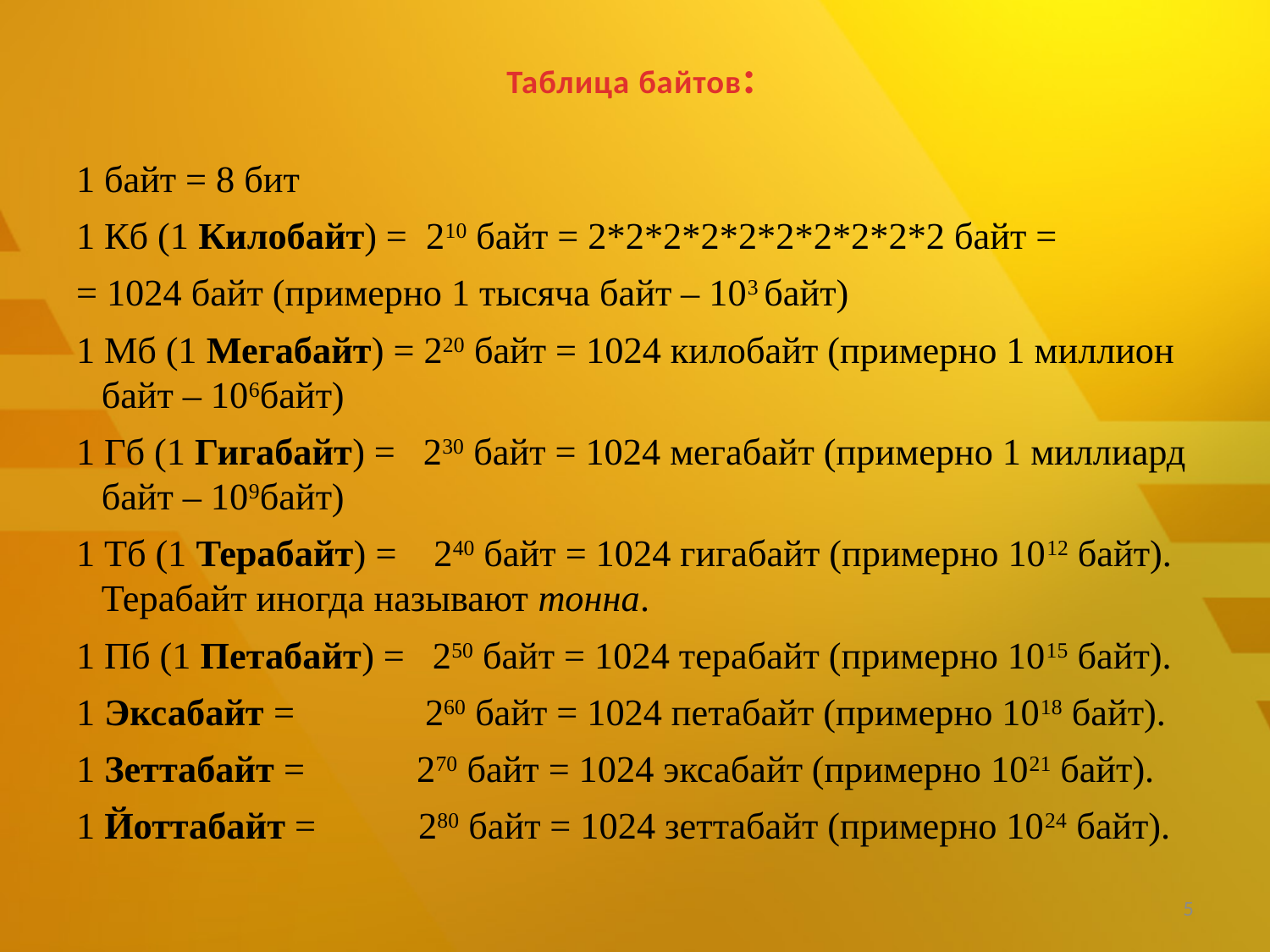

# Таблица байтов:
1 байт = 8 бит
1 Кб (1 Килобайт) =  210 байт = 2*2*2*2*2*2*2*2*2*2 байт =
= 1024 байт (примерно 1 тысяча байт – 103 байт)
1 Мб (1 Мегабайт) = 220 байт = 1024 килобайт (примерно 1 миллион байт – 106байт)
1 Гб (1 Гигабайт) =   230 байт = 1024 мегабайт (примерно 1 миллиард байт – 109байт)
1 Тб (1 Терабайт) =    240 байт = 1024 гигабайт (примерно 1012 байт). Терабайт иногда называют тонна.
1 Пб (1 Петабайт) =   250 байт = 1024 терабайт (примерно 1015 байт).
1 Эксабайт =              260 байт = 1024 петабайт (примерно 1018 байт).
1 Зеттабайт =            270 байт = 1024 эксабайт (примерно 1021 байт).
1 Йоттабайт =           280 байт = 1024 зеттабайт (примерно 1024 байт).

5